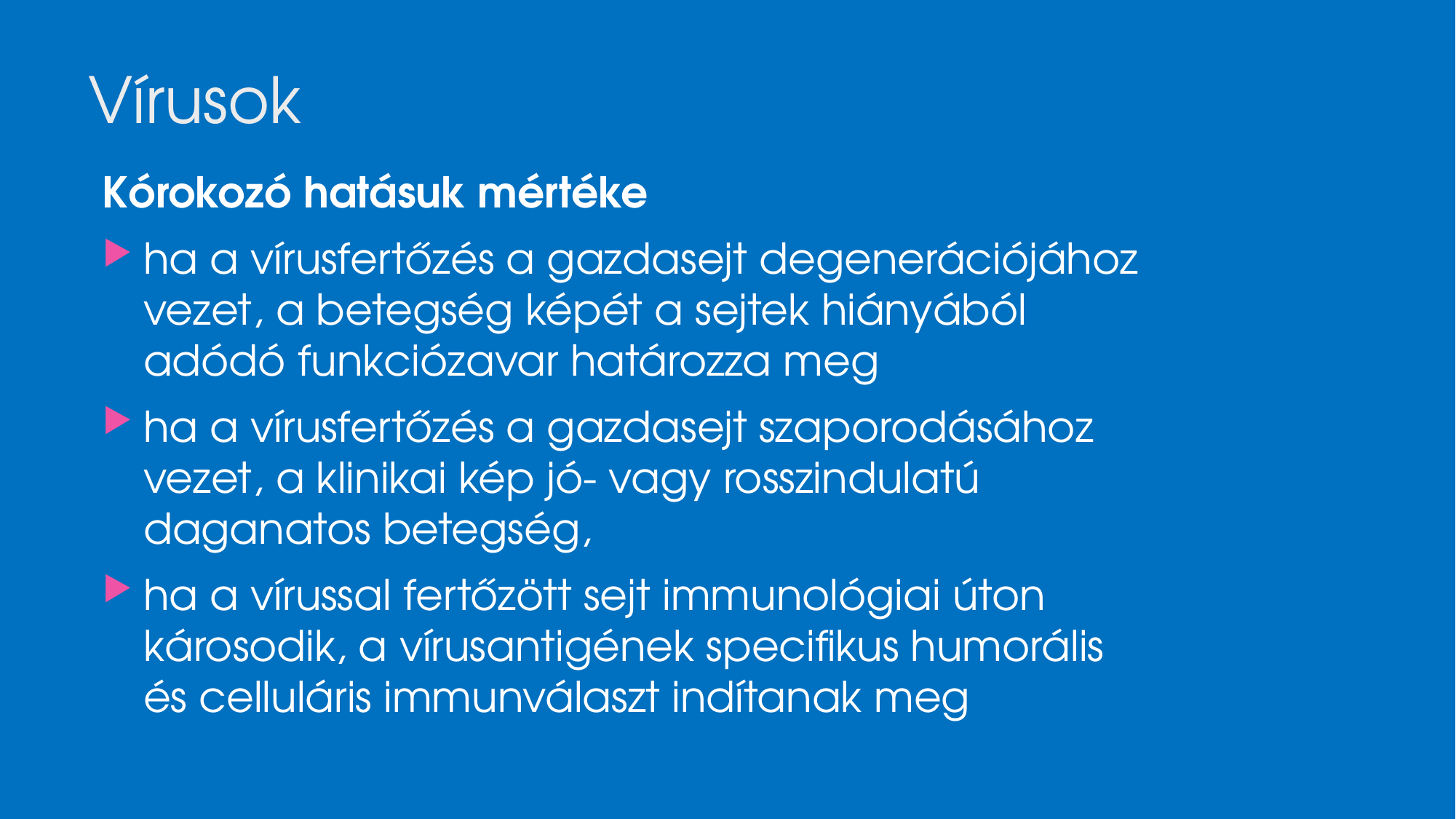

# Vírusok
Kórokozó hatásuk mértéke
ha a vírusfertőzés a gazdasejt degenerációjához vezet, a betegség képét a sejtek hiányából adódó funkciózavar határozza meg
ha a vírusfertőzés a gazdasejt szaporodásához vezet, a klinikai kép jó- vagy rosszindulatú daganatos betegség,
ha a vírussal fertőzött sejt immunológiai úton károsodik, a vírusantigének specifikus humorális és celluláris immunválaszt indítanak meg